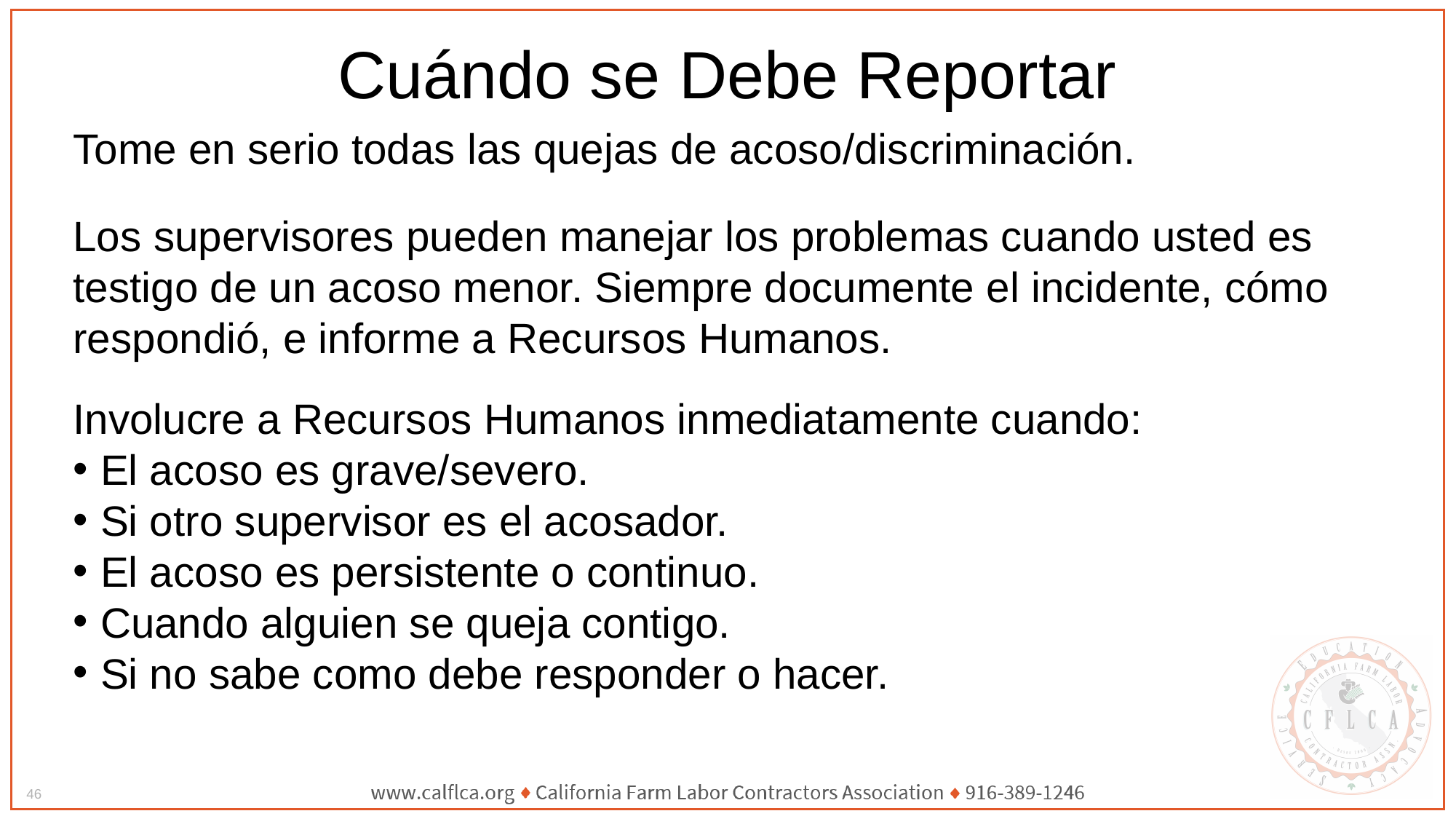

# Cuándo se Debe Reportar
Tome en serio todas las quejas de acoso/discriminación.
Los supervisores pueden manejar los problemas cuando usted es testigo de un acoso menor. Siempre documente el incidente, cómo respondió, e informe a Recursos Humanos.
Involucre a Recursos Humanos inmediatamente cuando:
El acoso es grave/severo.
Si otro supervisor es el acosador.
El acoso es persistente o continuo.
Cuando alguien se queja contigo.
Si no sabe como debe responder o hacer.
46